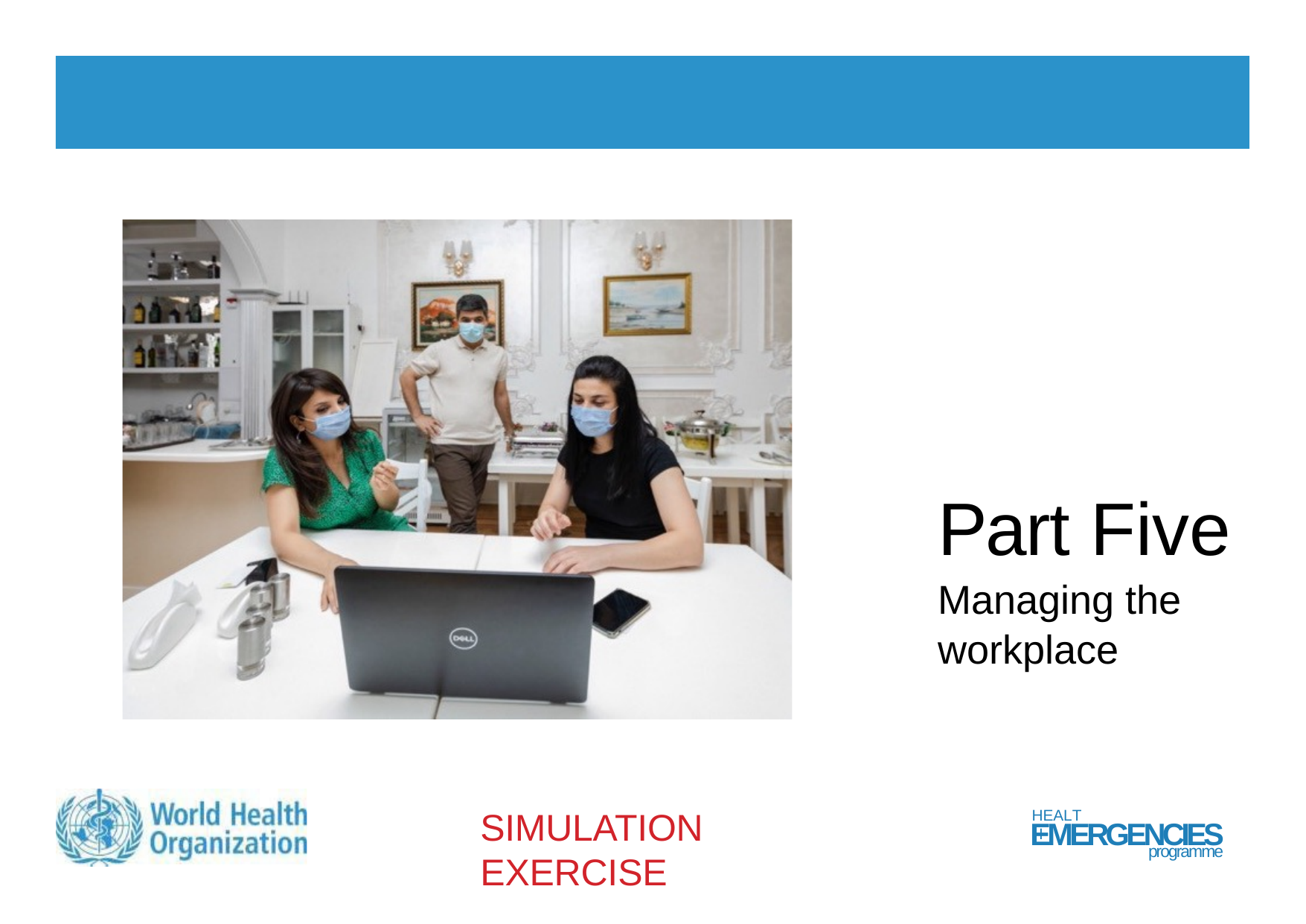

Part Five
Managing the  workplace
SIMULATION EXERCISE
HEALTH
EMERGENCIES
programme